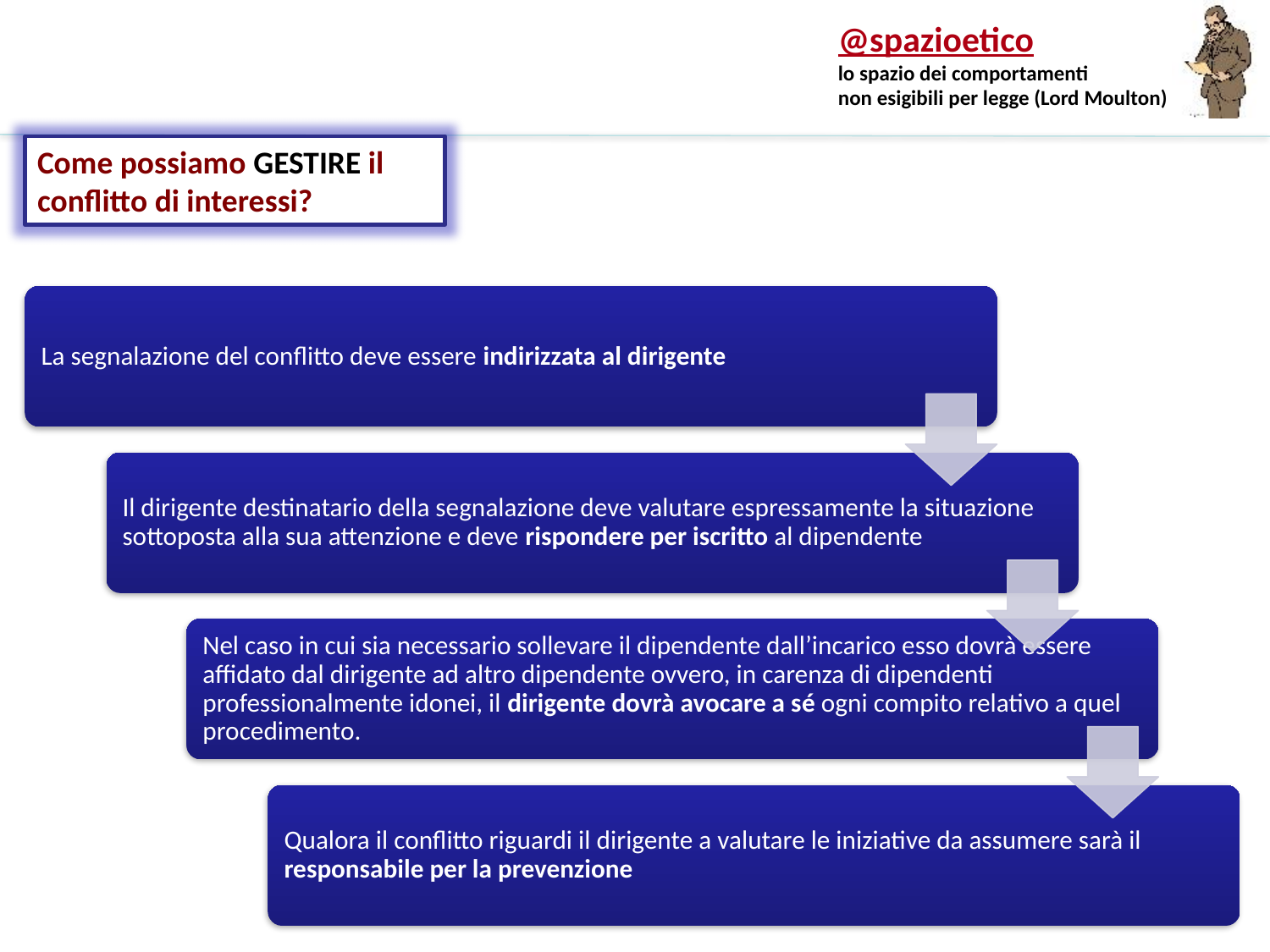

Come possiamo GESTIRE il conflitto di interessi?
La segnalazione del conflitto deve essere indirizzata al dirigente
Il dirigente destinatario della segnalazione deve valutare espressamente la situazione sottoposta alla sua attenzione e deve rispondere per iscritto al dipendente
Nel caso in cui sia necessario sollevare il dipendente dall’incarico esso dovrà essere affidato dal dirigente ad altro dipendente ovvero, in carenza di dipendenti professionalmente idonei, il dirigente dovrà avocare a sé ogni compito relativo a quel procedimento.
Qualora il conflitto riguardi il dirigente a valutare le iniziative da assumere sarà il responsabile per la prevenzione